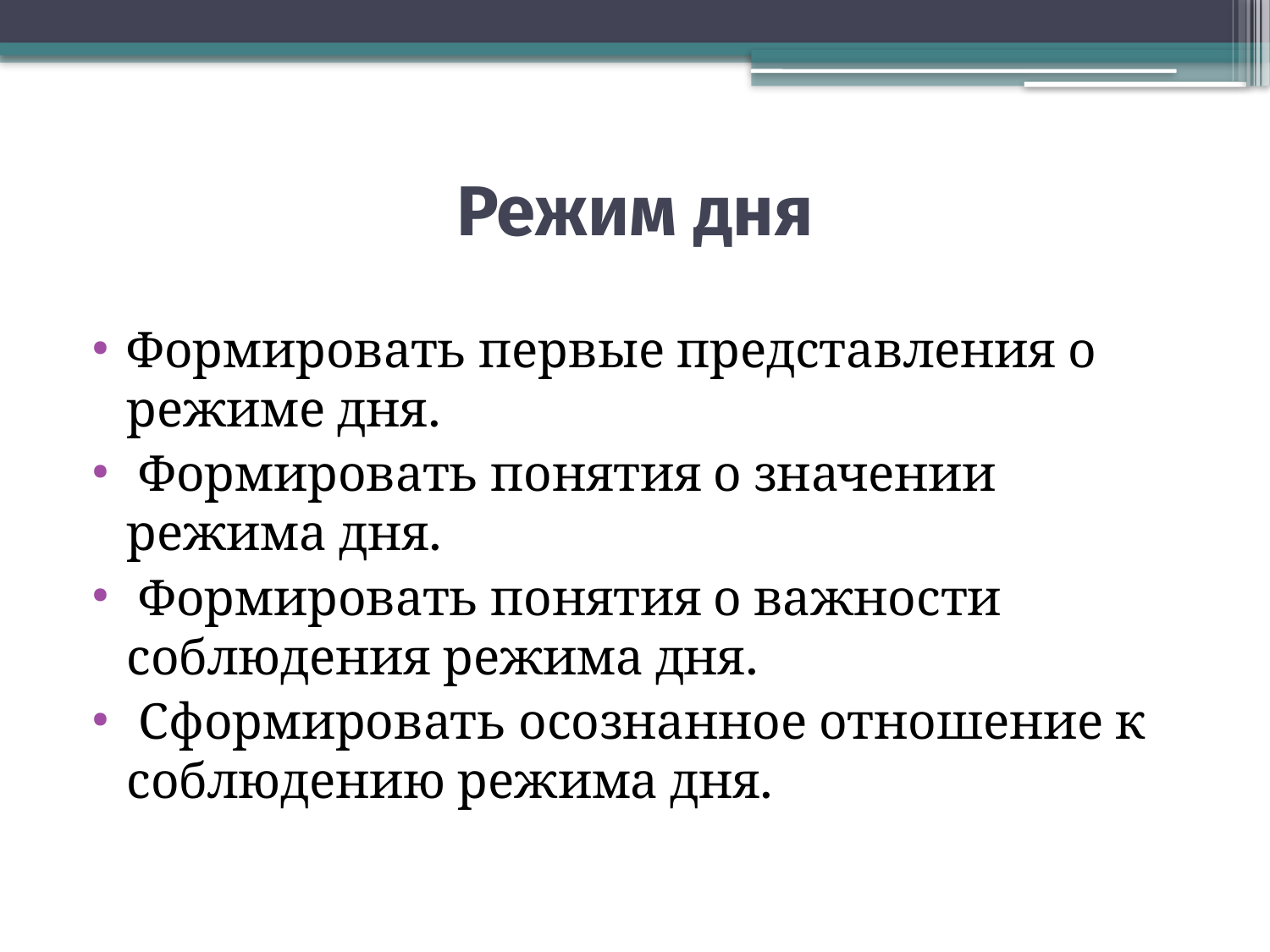

# Режим дня
Формировать первые представления о режиме дня.
 Формировать понятия о значении режима дня.
 Формировать понятия о важности соблюдения режима дня.
 Сформировать осознанное отношение к соблюдению режима дня.